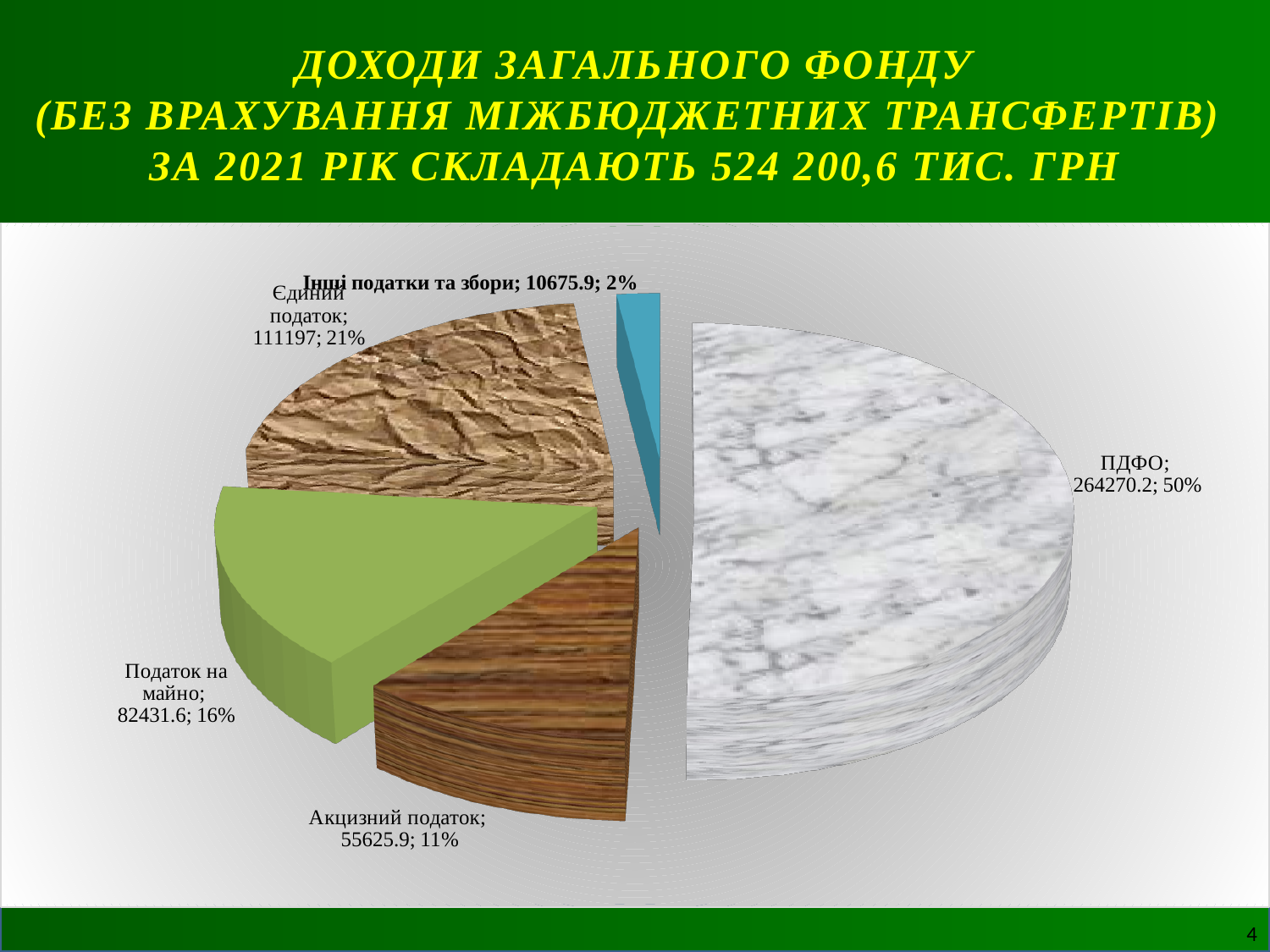

# Доходи загального фонду (без врахування міжбюджетних трансфертів) за 2021 рік складають 524 200,6 тис. грн

[unsupported chart]

4